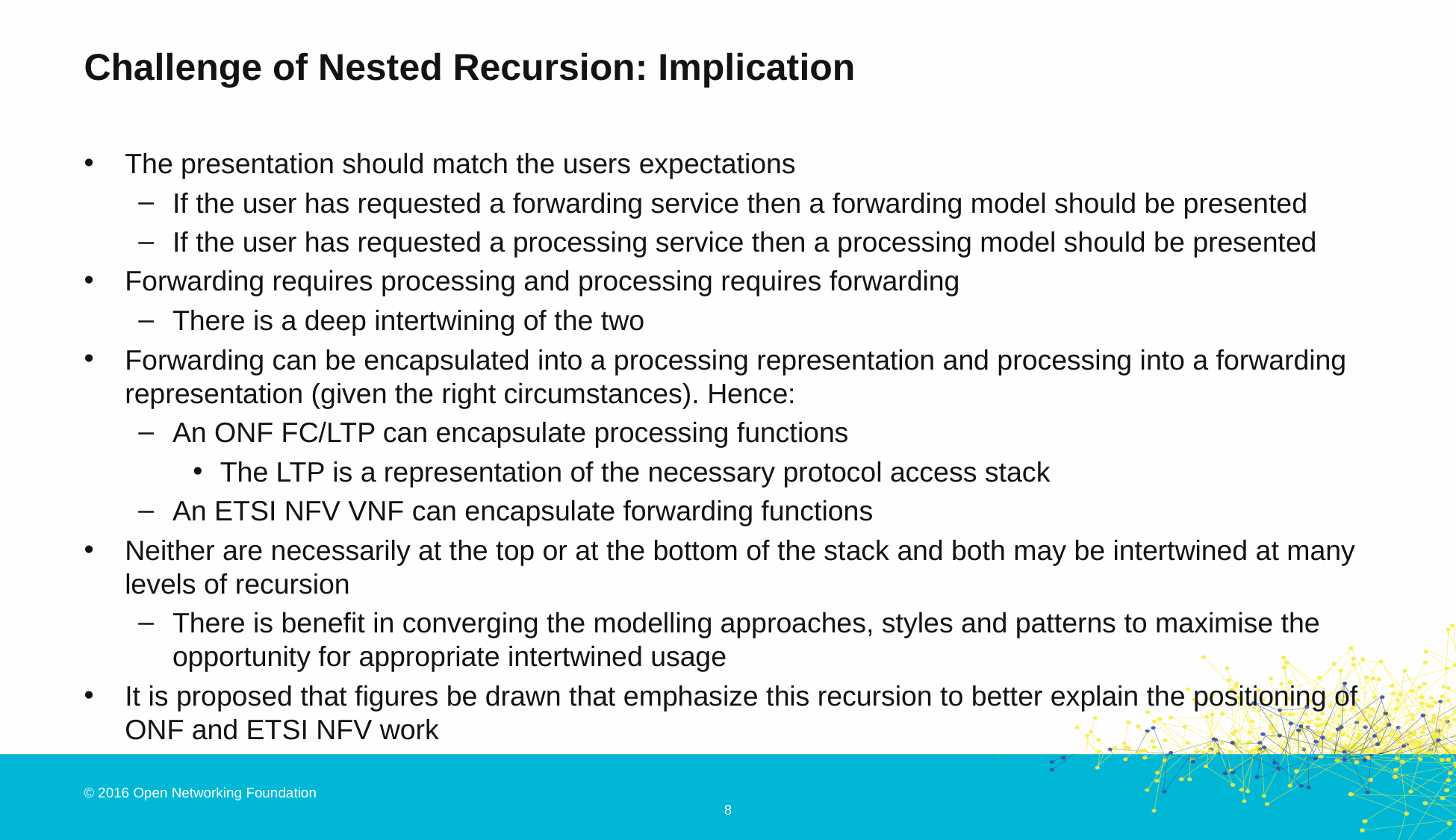

# Challenge of Nested Recursion: Implication
The presentation should match the users expectations
If the user has requested a forwarding service then a forwarding model should be presented
If the user has requested a processing service then a processing model should be presented
Forwarding requires processing and processing requires forwarding
There is a deep intertwining of the two
Forwarding can be encapsulated into a processing representation and processing into a forwarding representation (given the right circumstances). Hence:
An ONF FC/LTP can encapsulate processing functions
The LTP is a representation of the necessary protocol access stack
An ETSI NFV VNF can encapsulate forwarding functions
Neither are necessarily at the top or at the bottom of the stack and both may be intertwined at many levels of recursion
There is benefit in converging the modelling approaches, styles and patterns to maximise the opportunity for appropriate intertwined usage
It is proposed that figures be drawn that emphasize this recursion to better explain the positioning of ONF and ETSI NFV work

8